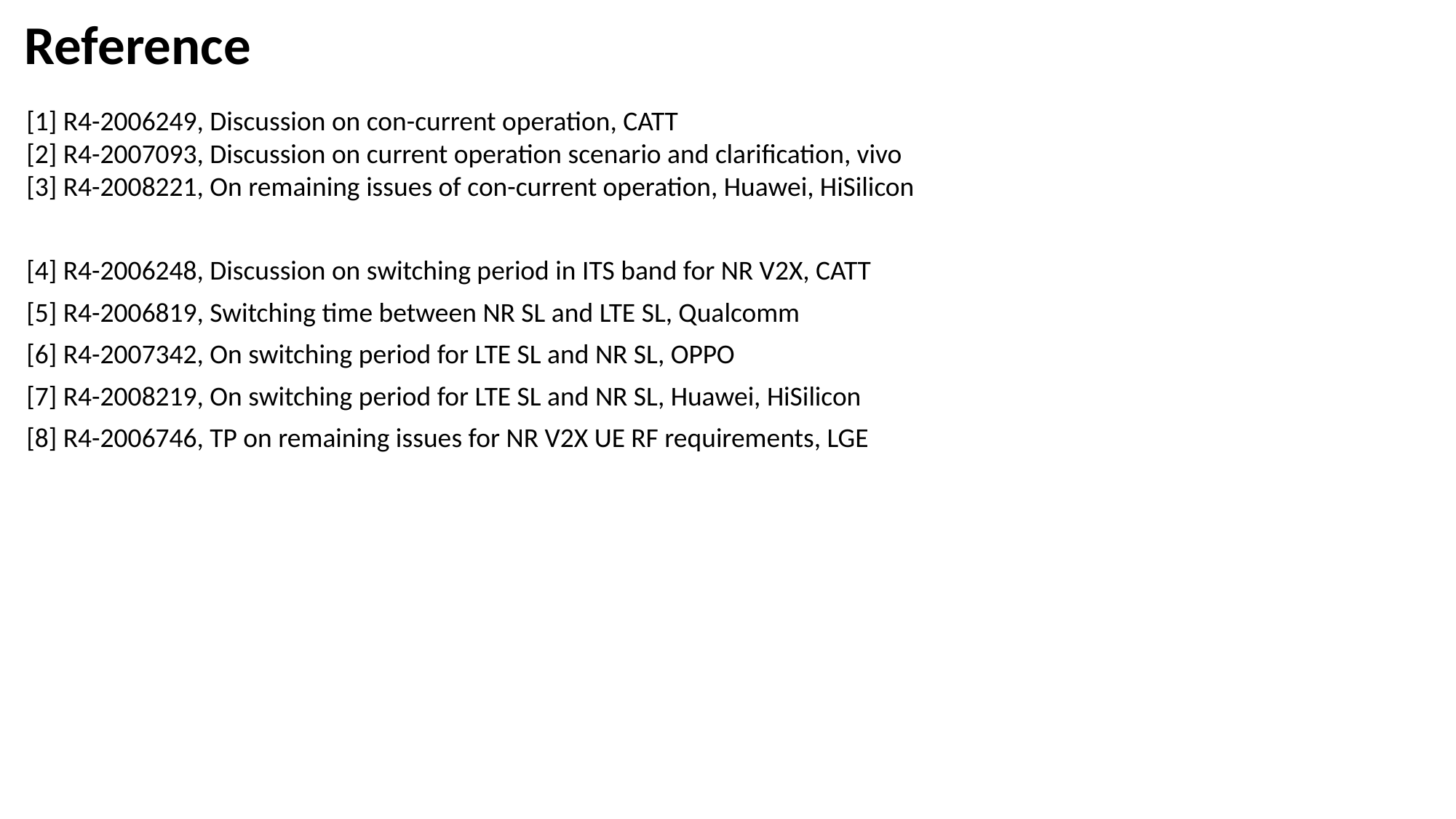

Reference
[1] R4-2006249, Discussion on con-current operation, CATT
[2] R4-2007093, Discussion on current operation scenario and clarification, vivo
[3] R4-2008221, On remaining issues of con-current operation, Huawei, HiSilicon

[4] R4-2006248, Discussion on switching period in ITS band for NR V2X, CATT
[5] R4-2006819, Switching time between NR SL and LTE SL, Qualcomm
[6] R4-2007342, On switching period for LTE SL and NR SL, OPPO
[7] R4-2008219, On switching period for LTE SL and NR SL, Huawei, HiSilicon
[8] R4-2006746, TP on remaining issues for NR V2X UE RF requirements, LGE